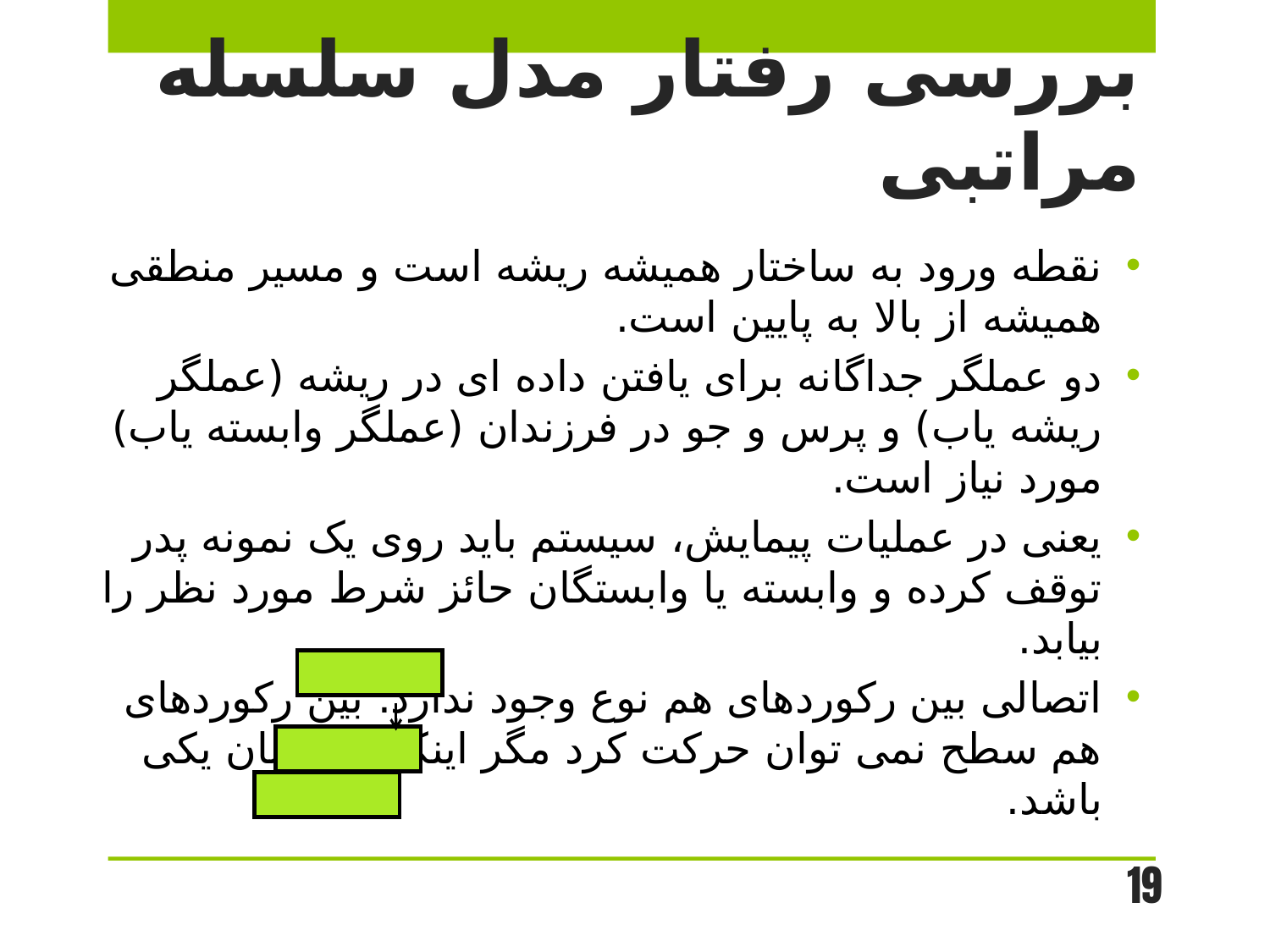

# بررسی رفتار مدل سلسله مراتبی
نقطه ورود به ساختار هميشه ريشه است و مسير منطقی هميشه از بالا به پايين است.
دو عملگر جداگانه برای يافتن داده ای در ريشه (عملگر ریشه یاب) و پرس و جو در فرزندان (عملگر وابسته یاب) مورد نياز است.
یعنی در عملیات پیمایش، سیستم باید روی یک نمونه پدر توقف کرده و وابسته یا وابستگان حائز شرط مورد نظر را بیابد.
اتصالی بین رکوردهای هم نوع وجود ندارد. بین رکوردهای هم سطح نمی توان حرکت کرد مگر اینکه والدشان یکی باشد.

19